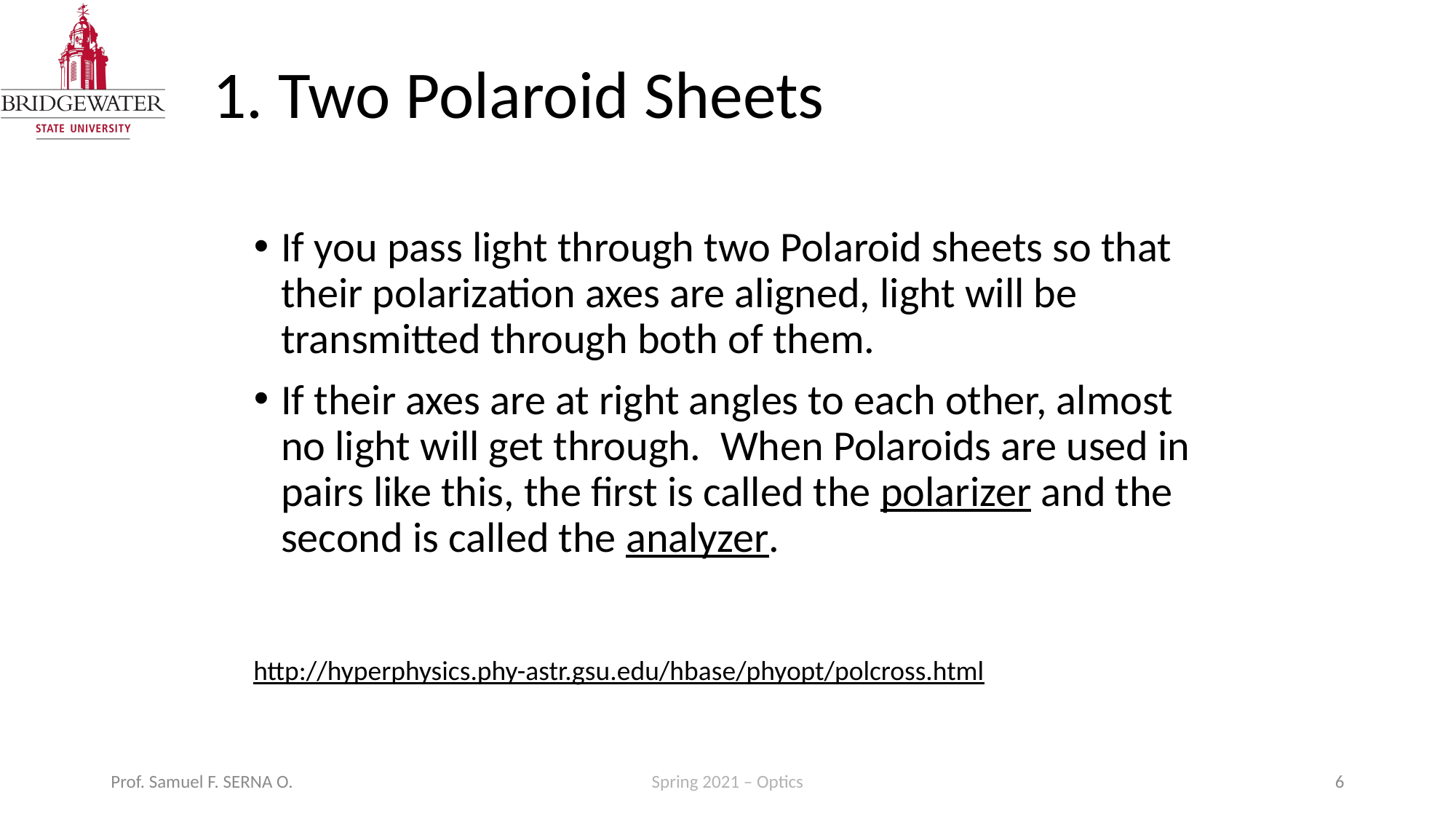

# 1. Two Polaroid Sheets
If you pass light through two Polaroid sheets so that their polarization axes are aligned, light will be transmitted through both of them.
If their axes are at right angles to each other, almost no light will get through.  When Polaroids are used in pairs like this, the first is called the polarizer and the second is called the analyzer.
http://hyperphysics.phy-astr.gsu.edu/hbase/phyopt/polcross.html
Prof. Samuel F. SERNA O.
Spring 2021 – Optics
6